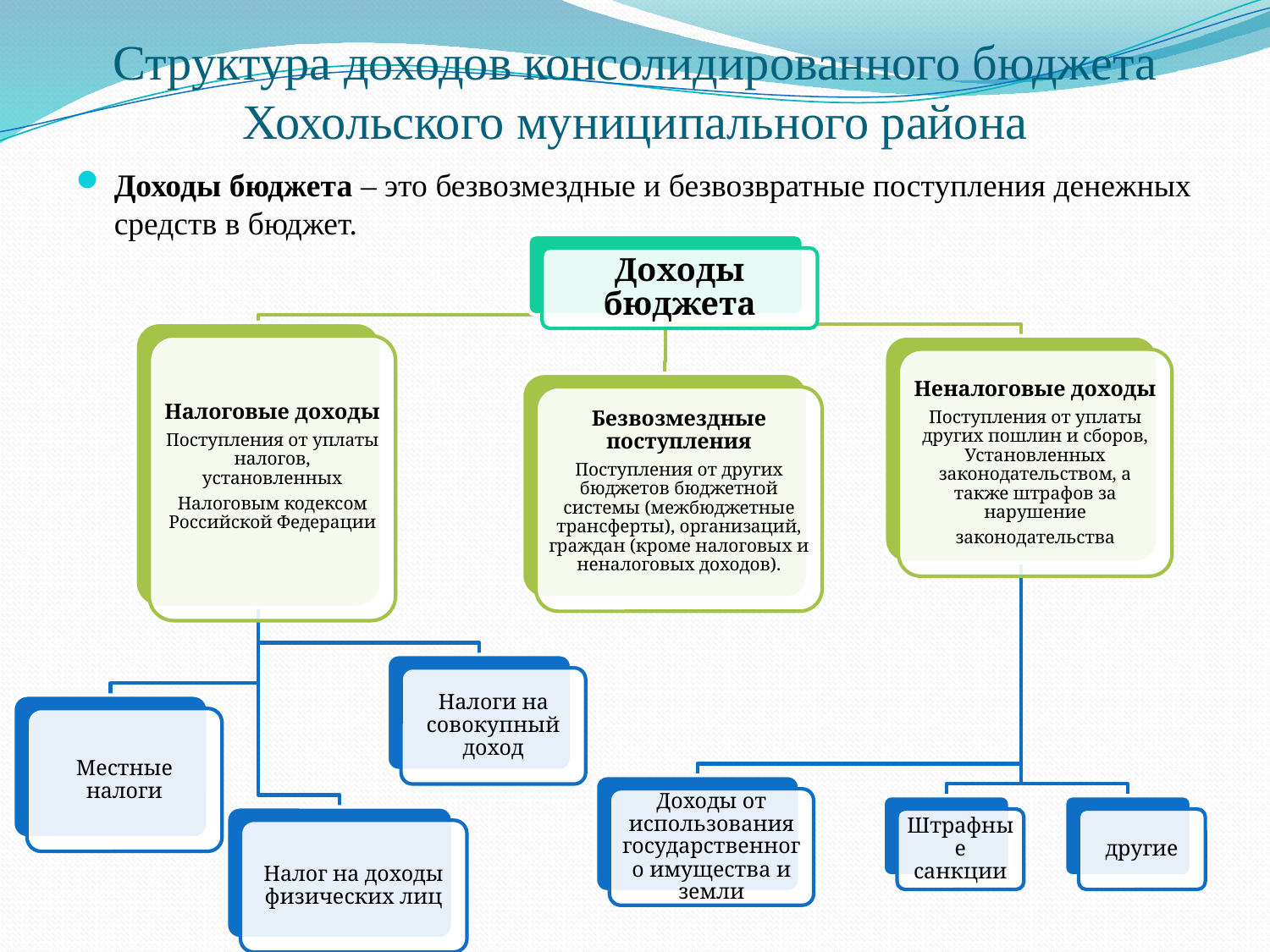

# Структура доходов консолидированного бюджета Хохольского муниципального района
Доходы бюджета – это безвозмездные и безвозвратные поступления денежных средств в бюджет.

Доходы бюджета
Налоговые доходы
Поступления от уплаты налогов, установленных
Налоговым кодексом Российской Федерации

Местные налоги
Налоги на совокупный доход
Налог на доходы физических лиц
Безвозмездные поступления
Поступления от других бюджетов бюджетной системы (межбюджетные трансферты), организаций, граждан (кроме налоговых и неналоговых доходов).

Неналоговые доходы
Поступления от уплаты других пошлин и сборов, Установленных законодательством, а также штрафов за нарушение
законодательства
Доходы от использования государственного имущества и земли
Штрафные санкции
другие